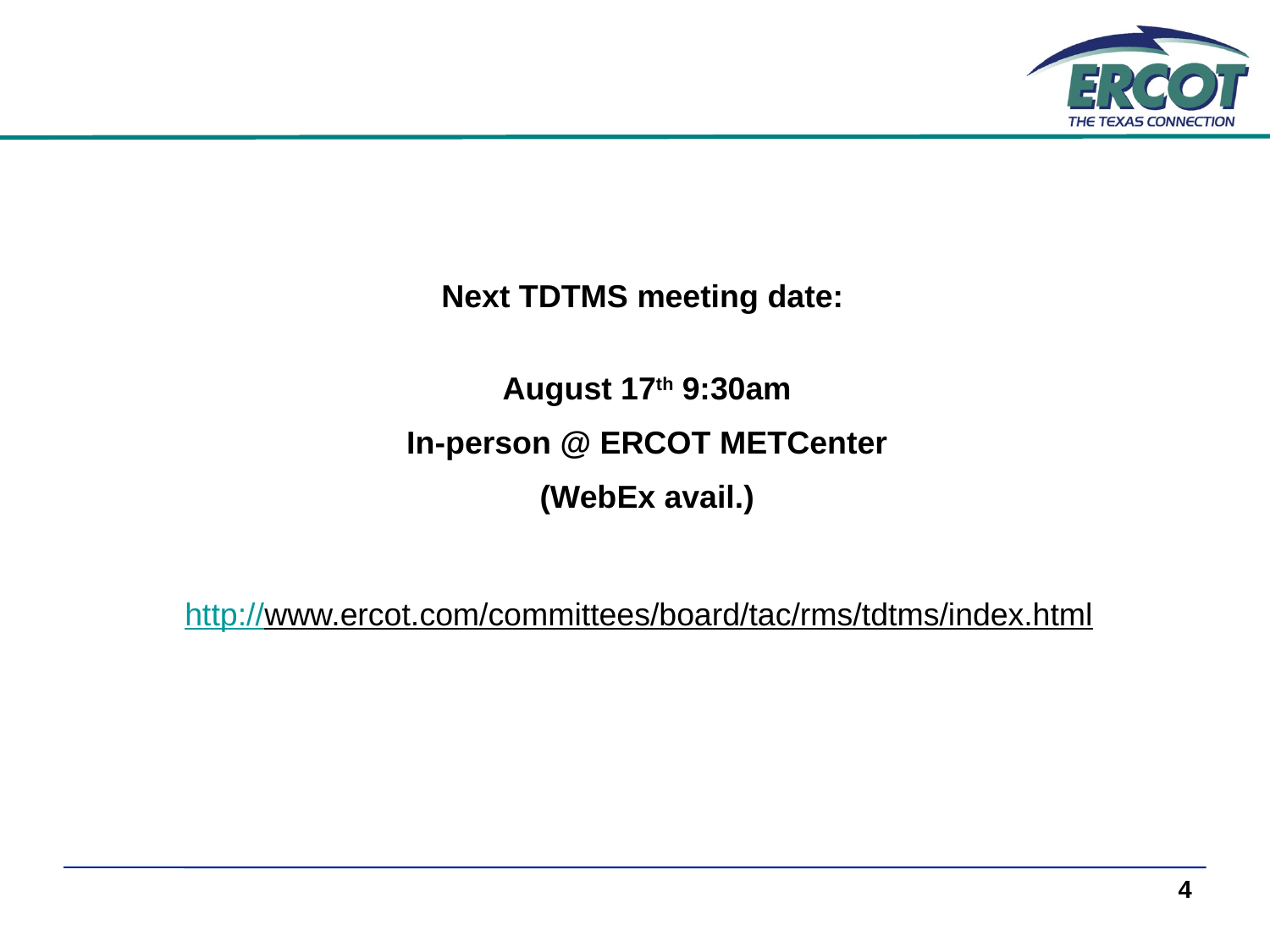

Next TDTMS meeting date:
August 17th 9:30am
In-person @ ERCOT METCenter
(WebEx avail.)

http://www.ercot.com/committees/board/tac/rms/tdtms/index.html
4